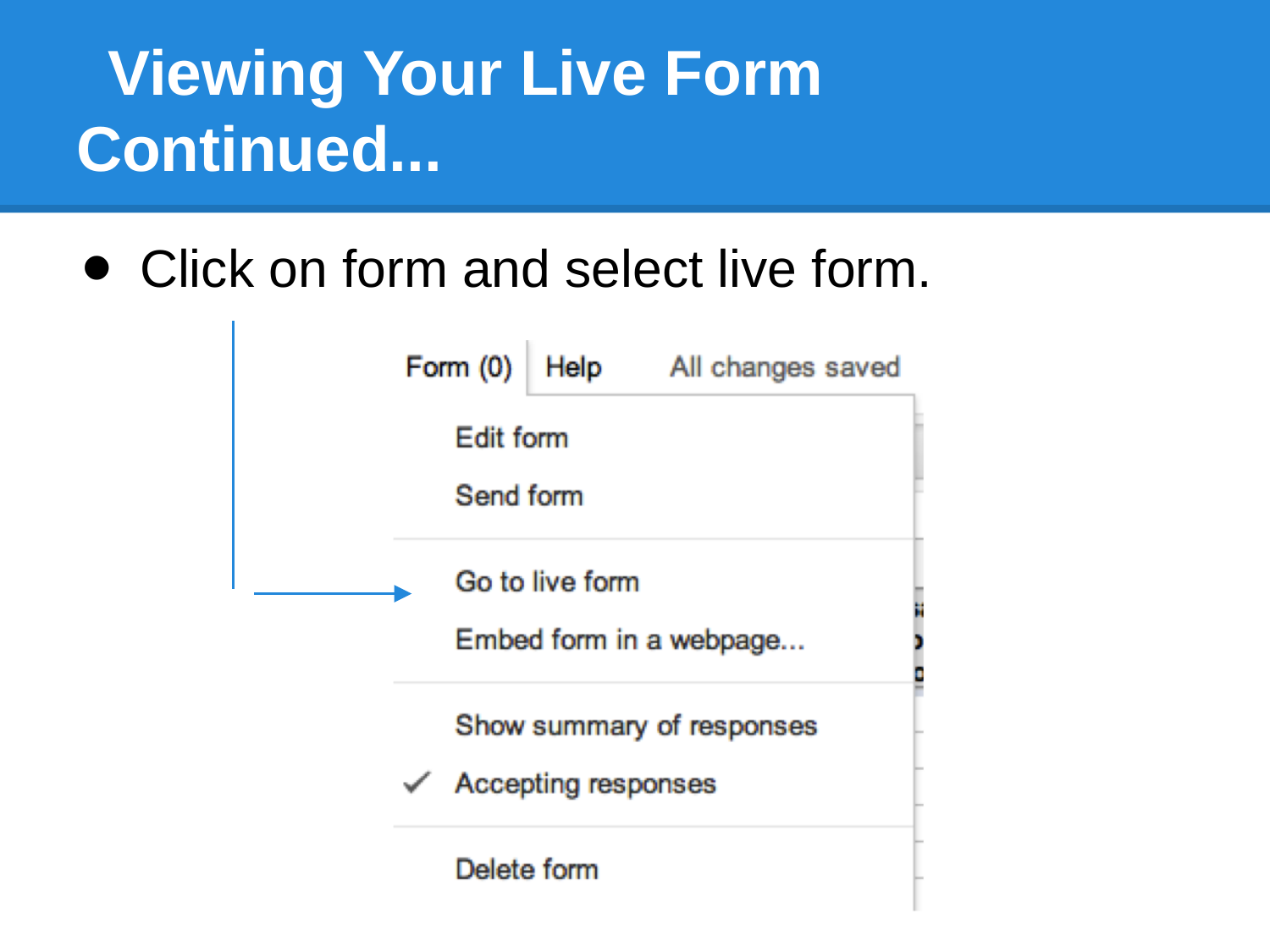

# Viewing Your Live Form Continued...
Click on form and select live form.